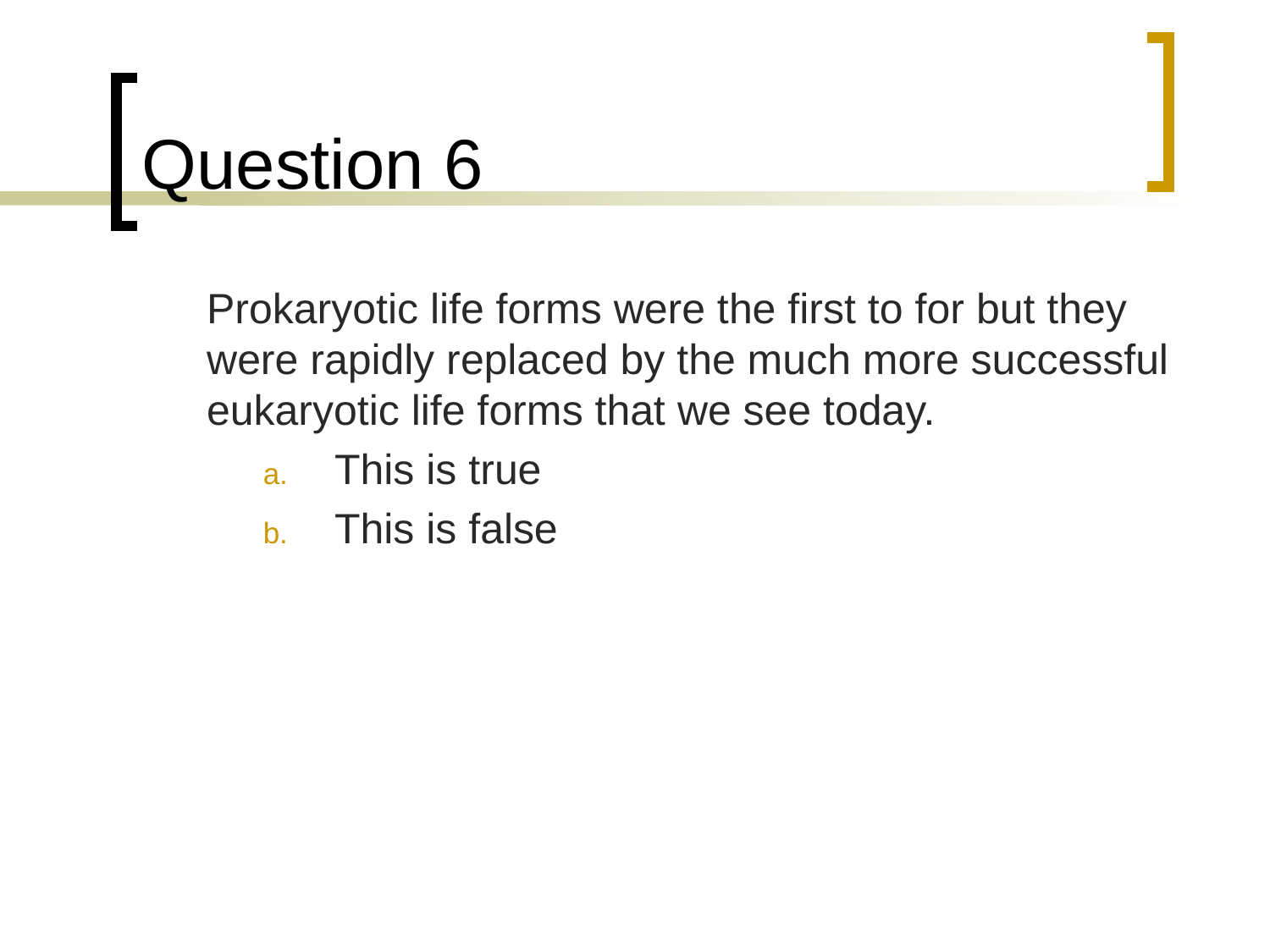

# Question 6
	Prokaryotic life forms were the first to for but they were rapidly replaced by the much more successful eukaryotic life forms that we see today.
This is true
This is false